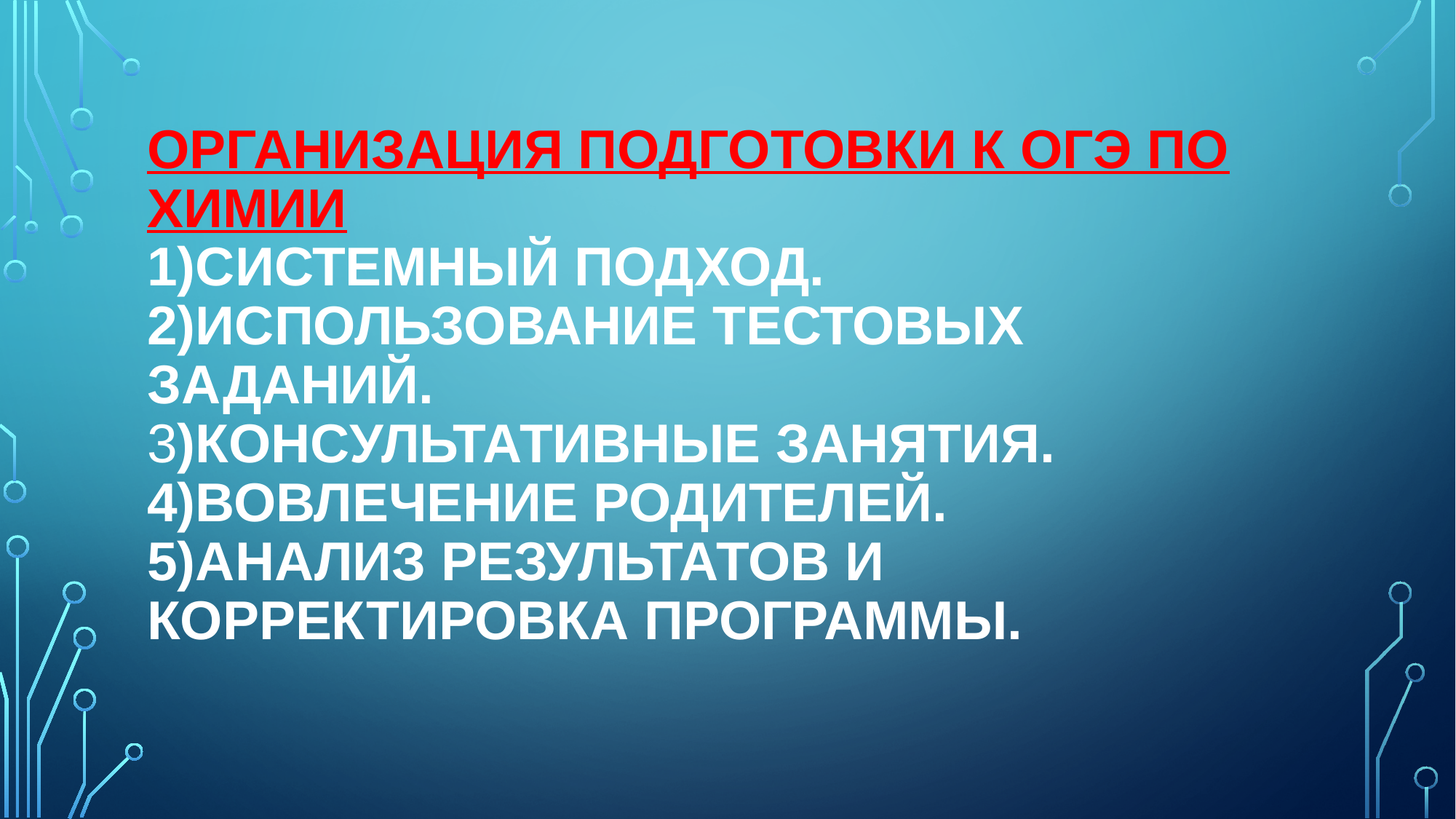

# Организация подготовки к ОГЭ по химии 1)Системный подход.  2)Использование тестовых заданий.  3)Консультативные занятия.  4)Вовлечение родителей.  5)Анализ результатов и корректировка программы.